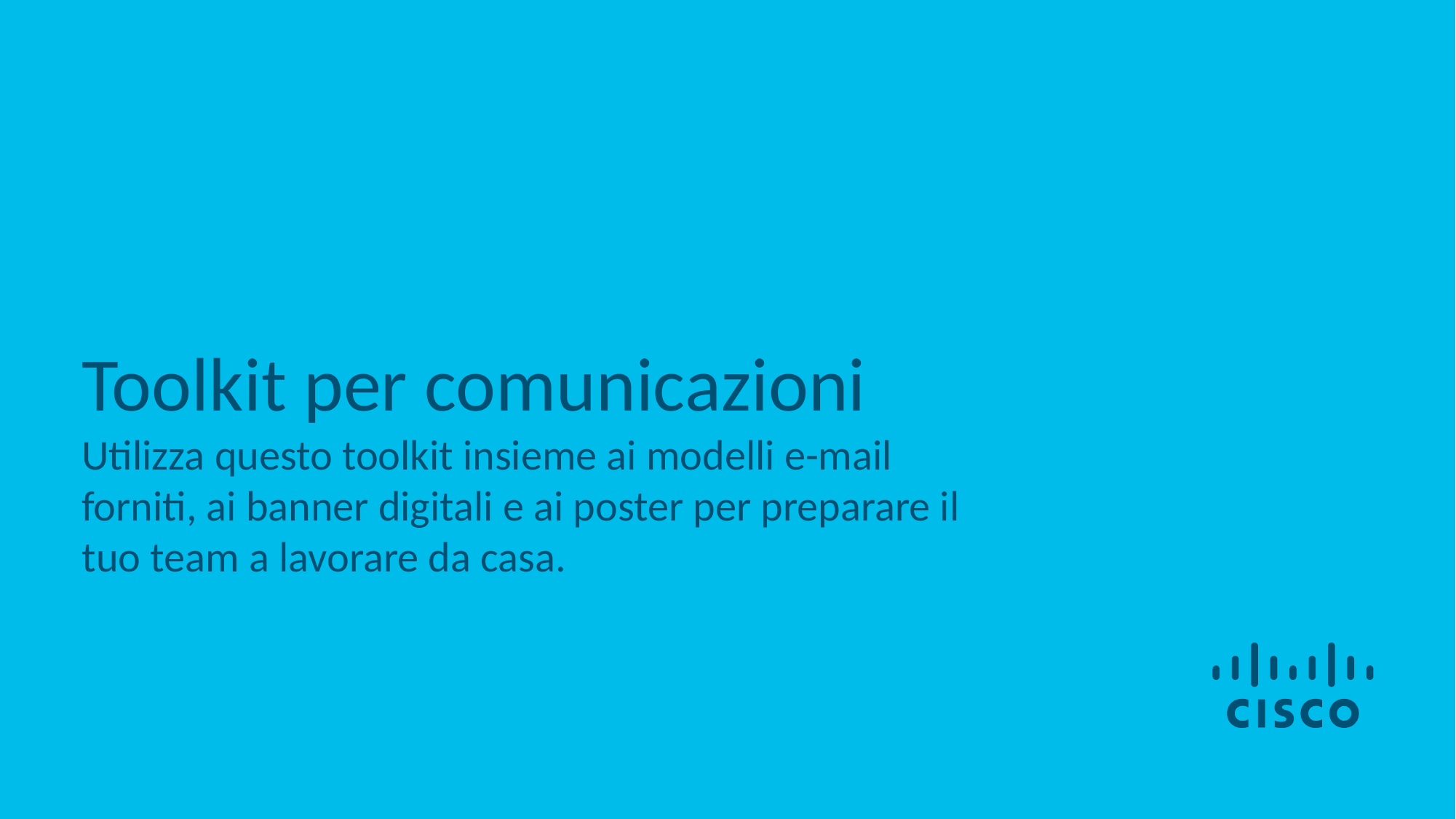

Toolkit per comunicazioni
Utilizza questo toolkit insieme ai modelli e-mail forniti, ai banner digitali e ai poster per preparare il tuo team a lavorare da casa.